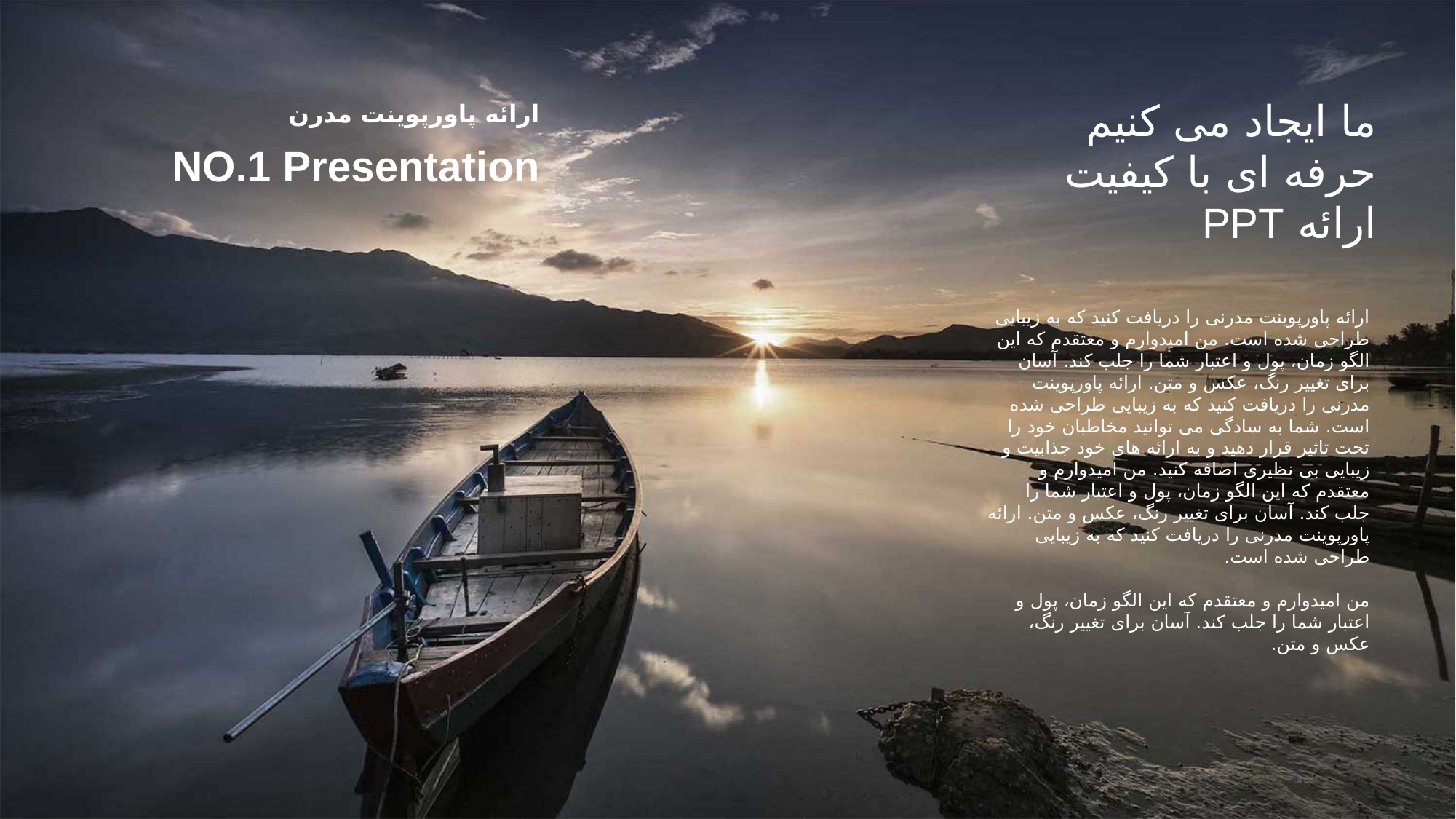

ارائه پاورپوینت مدرن
ما ایجاد می کنیم
حرفه ای با کیفیت
ارائه PPT
NO.1 Presentation
ارائه پاورپوینت مدرنی را دریافت کنید که به زیبایی طراحی شده است. من امیدوارم و معتقدم که این الگو زمان، پول و اعتبار شما را جلب کند. آسان برای تغییر رنگ، عکس و متن. ارائه پاورپوینت مدرنی را دریافت کنید که به زیبایی طراحی شده است. شما به سادگی می توانید مخاطبان خود را تحت تاثیر قرار دهید و به ارائه های خود جذابیت و زیبایی بی نظیری اضافه کنید. من امیدوارم و معتقدم که این الگو زمان، پول و اعتبار شما را جلب کند. آسان برای تغییر رنگ، عکس و متن. ارائه پاورپوینت مدرنی را دریافت کنید که به زیبایی طراحی شده است.

من امیدوارم و معتقدم که این الگو زمان، پول و اعتبار شما را جلب کند. آسان برای تغییر رنگ، عکس و متن.